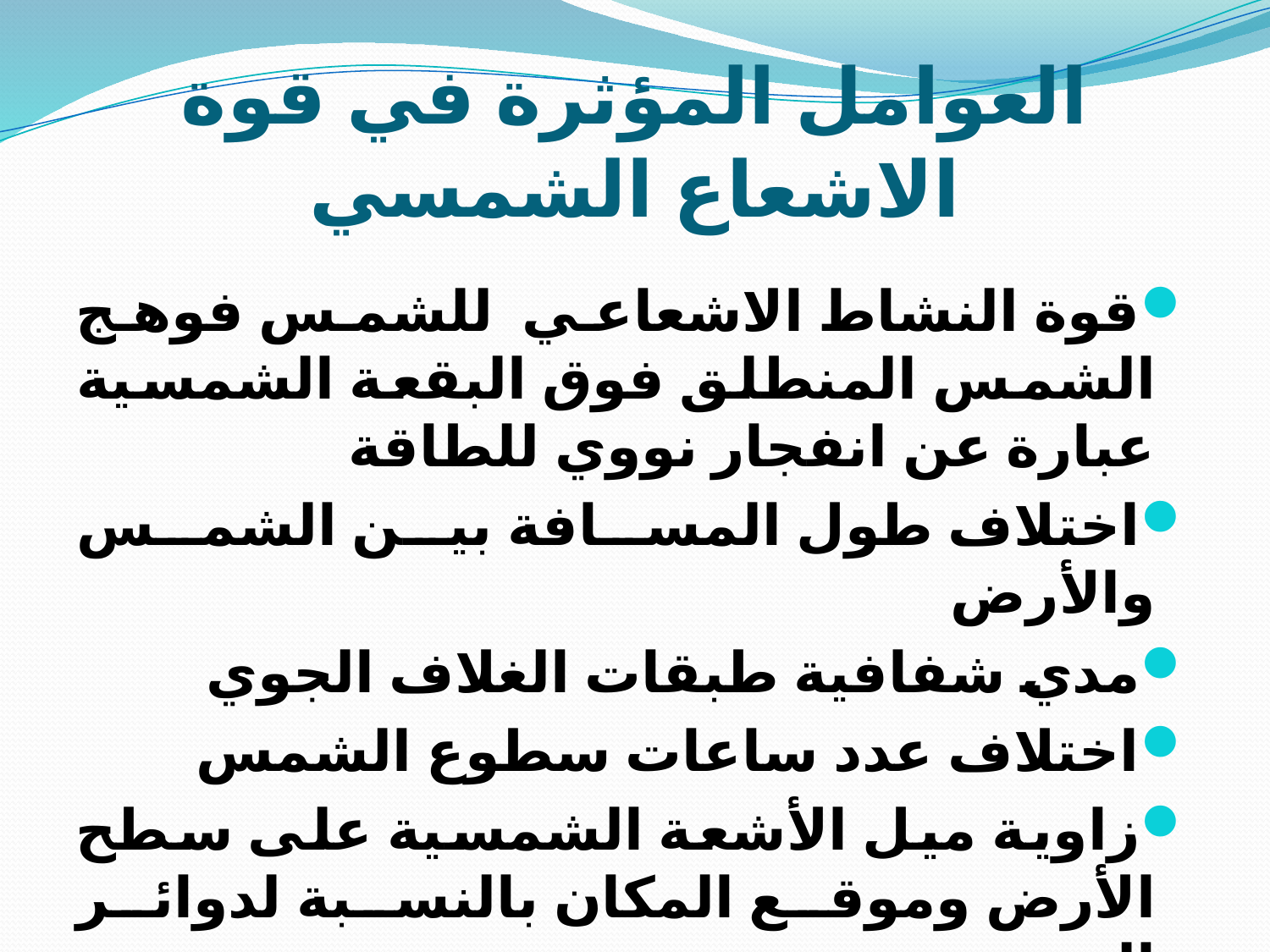

# العوامل المؤثرة في قوة الاشعاع الشمسي
قوة النشاط الاشعاعي  للشمس فوهج الشمس المنطلق فوق البقعة الشمسية عبارة عن انفجار نووي للطاقة
اختلاف طول المسافة بين الشمس والأرض
مدي شفافية طبقات الغلاف الجوي
اختلاف عدد ساعات سطوع الشمس
زاوية ميل الأشعة الشمسية على سطح الأرض وموقع المكان بالنسبة لدوائر العرض